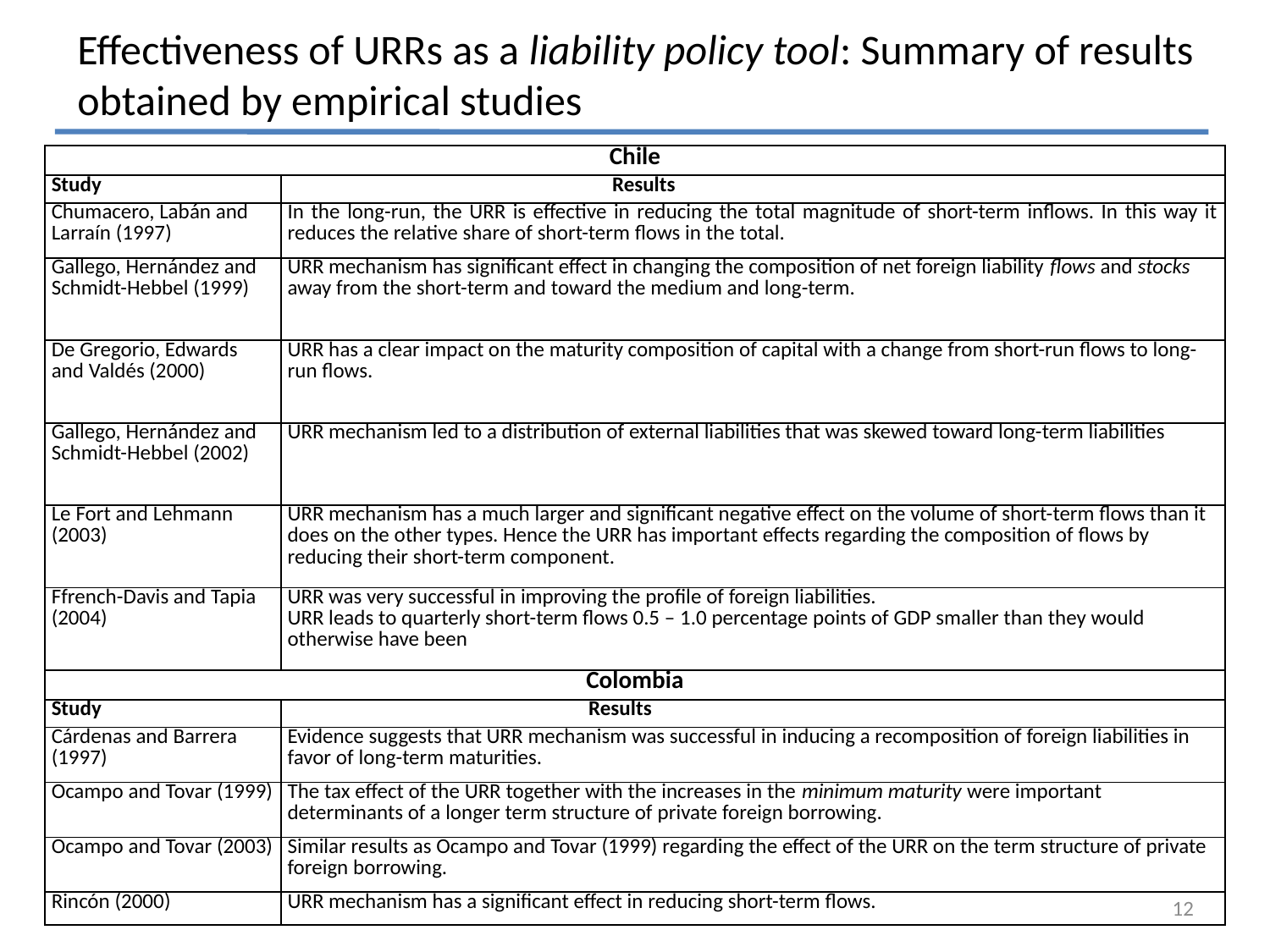

Effectiveness of URRs as a liability policy tool: Summary of results obtained by empirical studies

| Chile |  |
| --- | --- |
| Study | Results |
| Chumacero, Labán and Larraín (1997) | In the long-run, the URR is effective in reducing the total magnitude of short-term inflows. In this way it reduces the relative share of short-term flows in the total. |
| Gallego, Hernández and Schmidt-Hebbel (1999) | URR mechanism has significant effect in changing the composition of net foreign liability flows and stocks away from the short-term and toward the medium and long-term. |
| De Gregorio, Edwards and Valdés (2000) | URR has a clear impact on the maturity composition of capital with a change from short-run flows to long-run flows. |
| Gallego, Hernández and Schmidt-Hebbel (2002) | URR mechanism led to a distribution of external liabilities that was skewed toward long-term liabilities |
| Le Fort and Lehmann (2003) | URR mechanism has a much larger and significant negative effect on the volume of short-term flows than it does on the other types. Hence the URR has important effects regarding the composition of flows by reducing their short-term component. |
| Ffrench-Davis and Tapia (2004) | URR was very successful in improving the profile of foreign liabilities. URR leads to quarterly short-term flows 0.5 – 1.0 percentage points of GDP smaller than they would otherwise have been |
| Colombia |  |
| Study | Results |
| Cárdenas and Barrera (1997) | Evidence suggests that URR mechanism was successful in inducing a recomposition of foreign liabilities in favor of long-term maturities. |
| Ocampo and Tovar (1999) | The tax effect of the URR together with the increases in the minimum maturity were important determinants of a longer term structure of private foreign borrowing. |
| Ocampo and Tovar (2003) | Similar results as Ocampo and Tovar (1999) regarding the effect of the URR on the term structure of private foreign borrowing. |
| Rincón (2000) | URR mechanism has a significant effect in reducing short-term flows. |
12